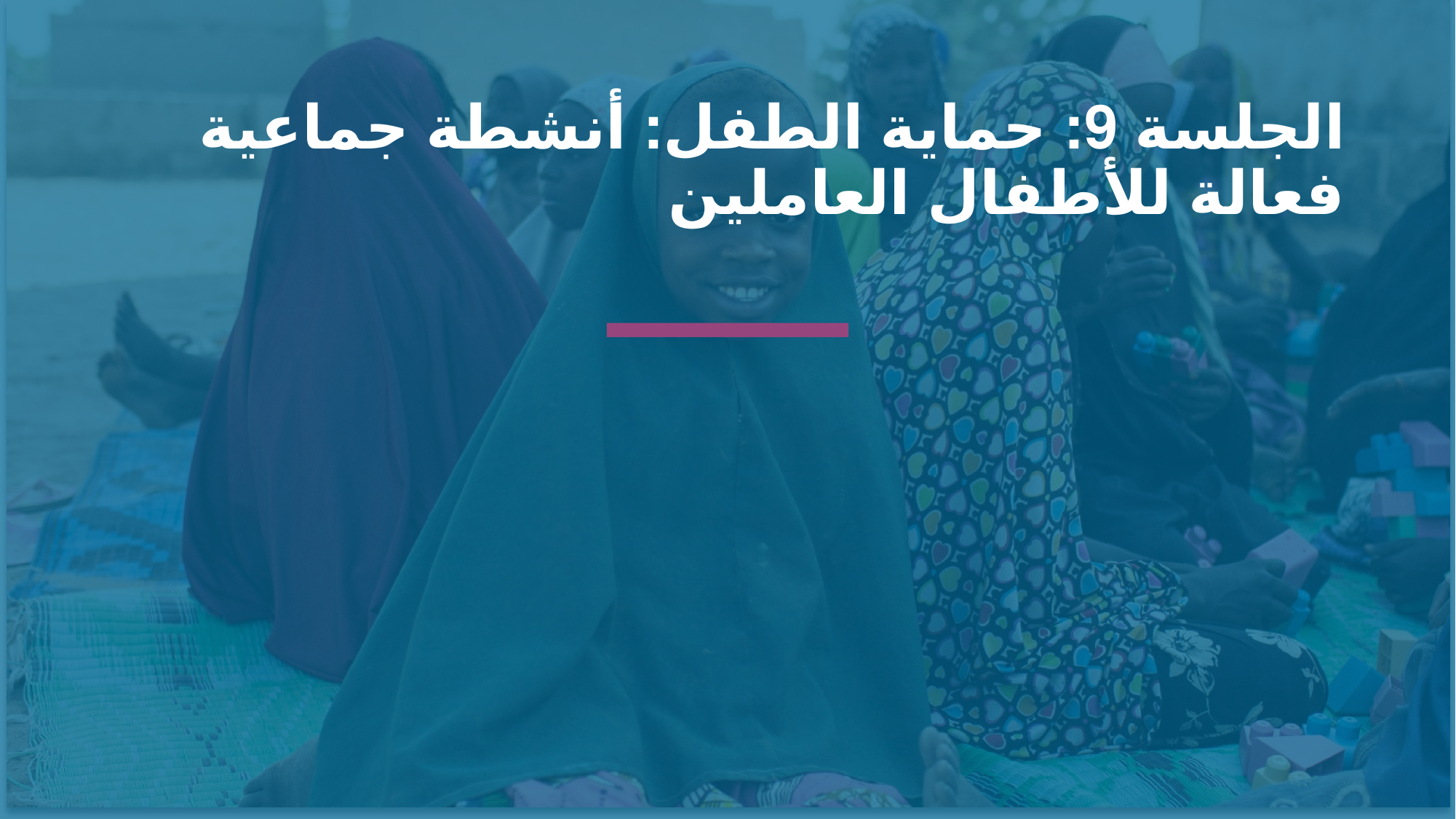

الجلسة 9: حماية الطفل: أنشطة جماعية فعالة للأطفال العاملين